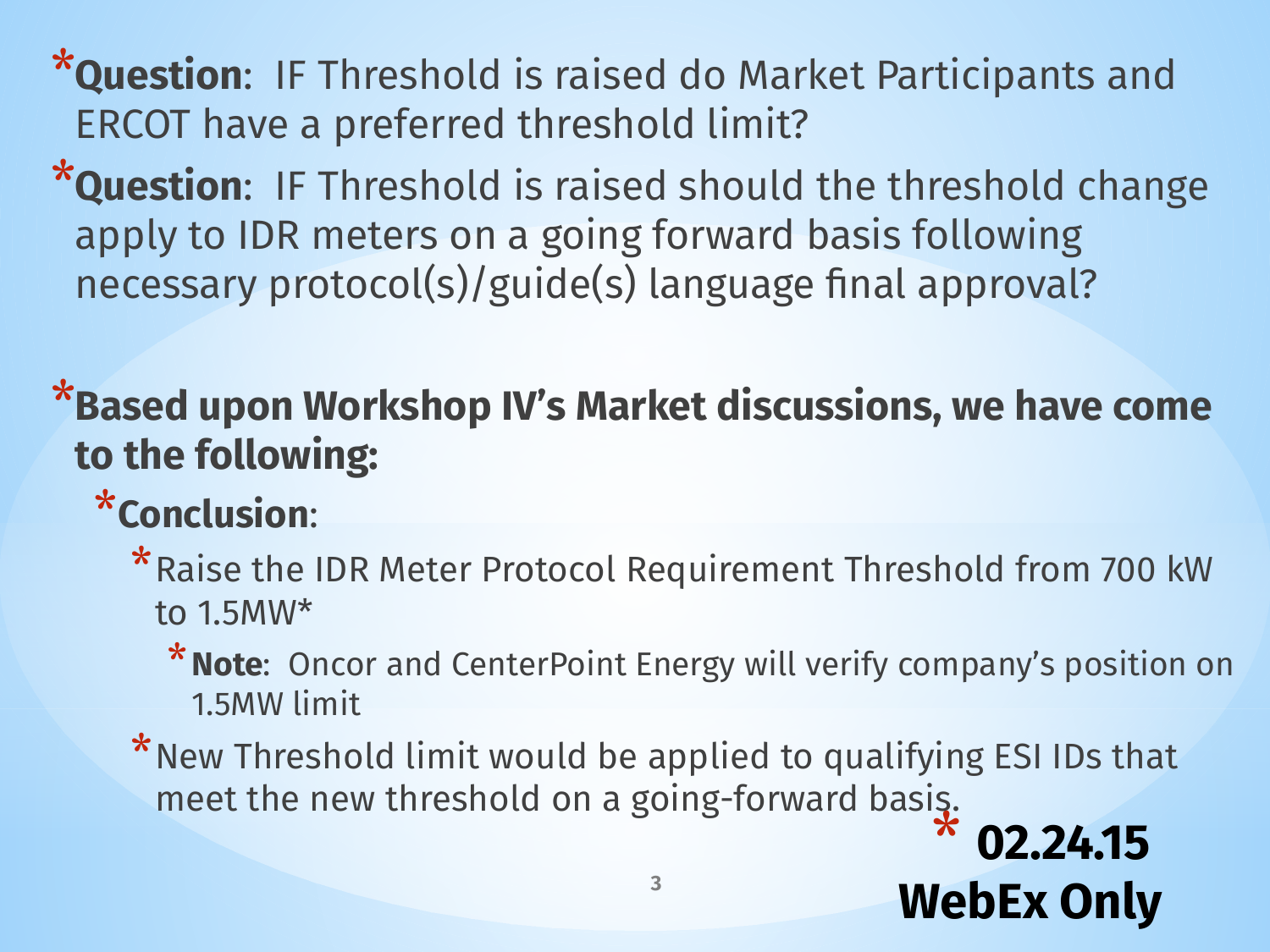

Question:  IF Threshold is raised do Market Participants and ERCOT have a preferred threshold limit?
Question:  IF Threshold is raised should the threshold change apply to IDR meters on a going forward basis following necessary protocol(s)/guide(s) language final approval?

Based upon Workshop IV’s Market discussions, we have come to the following:
Conclusion:
Raise the IDR Meter Protocol Requirement Threshold from 700 kW to 1.5MW*
Note:  Oncor and CenterPoint Energy will verify company’s position on 1.5MW limit
New Threshold limit would be applied to qualifying ESI IDs that meet the new threshold on a going-forward basis.
# 02.24.15 WebEx Only
3